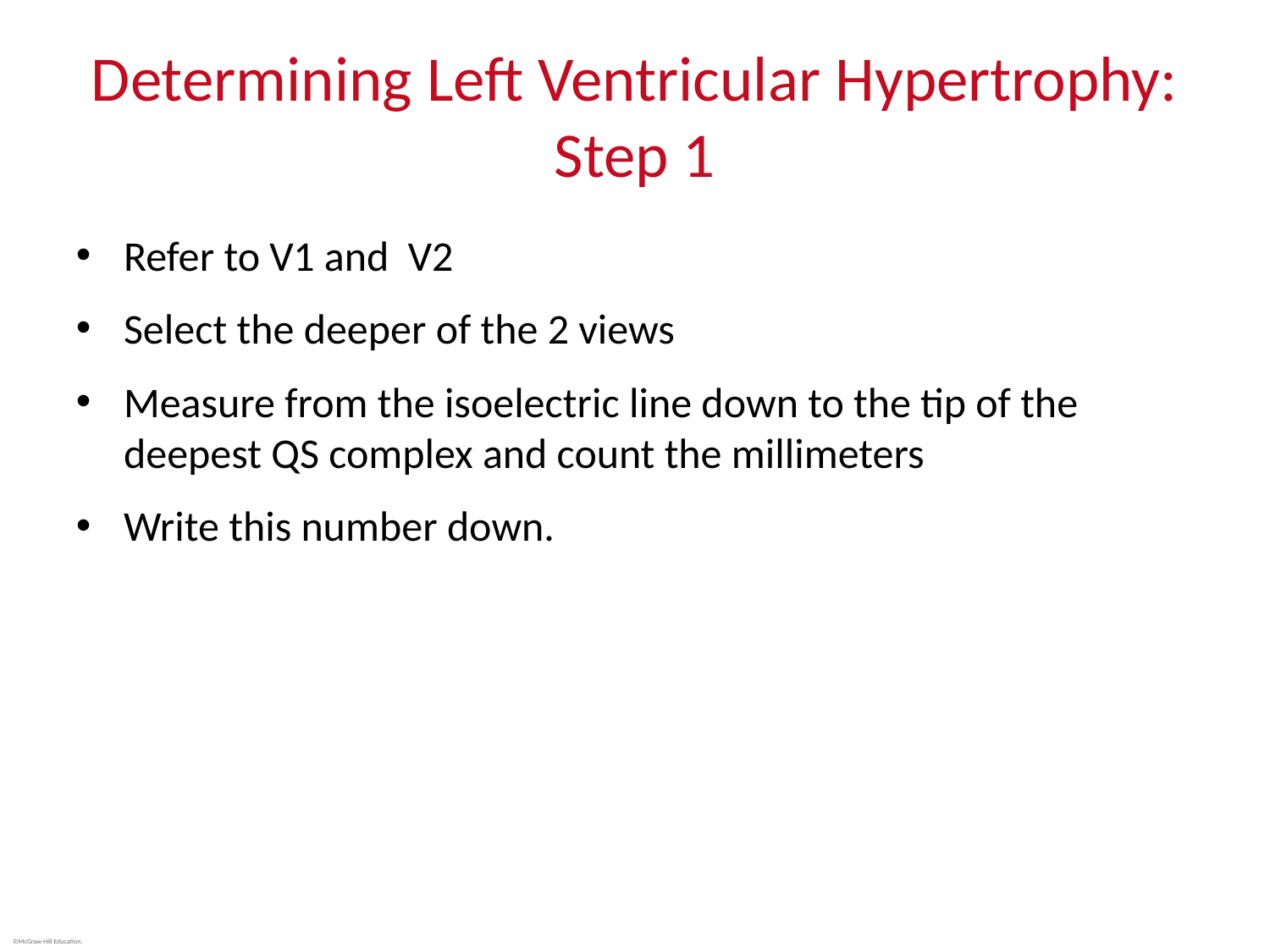

# Determining Left Ventricular Hypertrophy: Step 1
Refer to V1 and  V2
Select the deeper of the 2 views
Measure from the isoelectric line down to the tip of the deepest QS complex and count the millimeters
Write this number down.